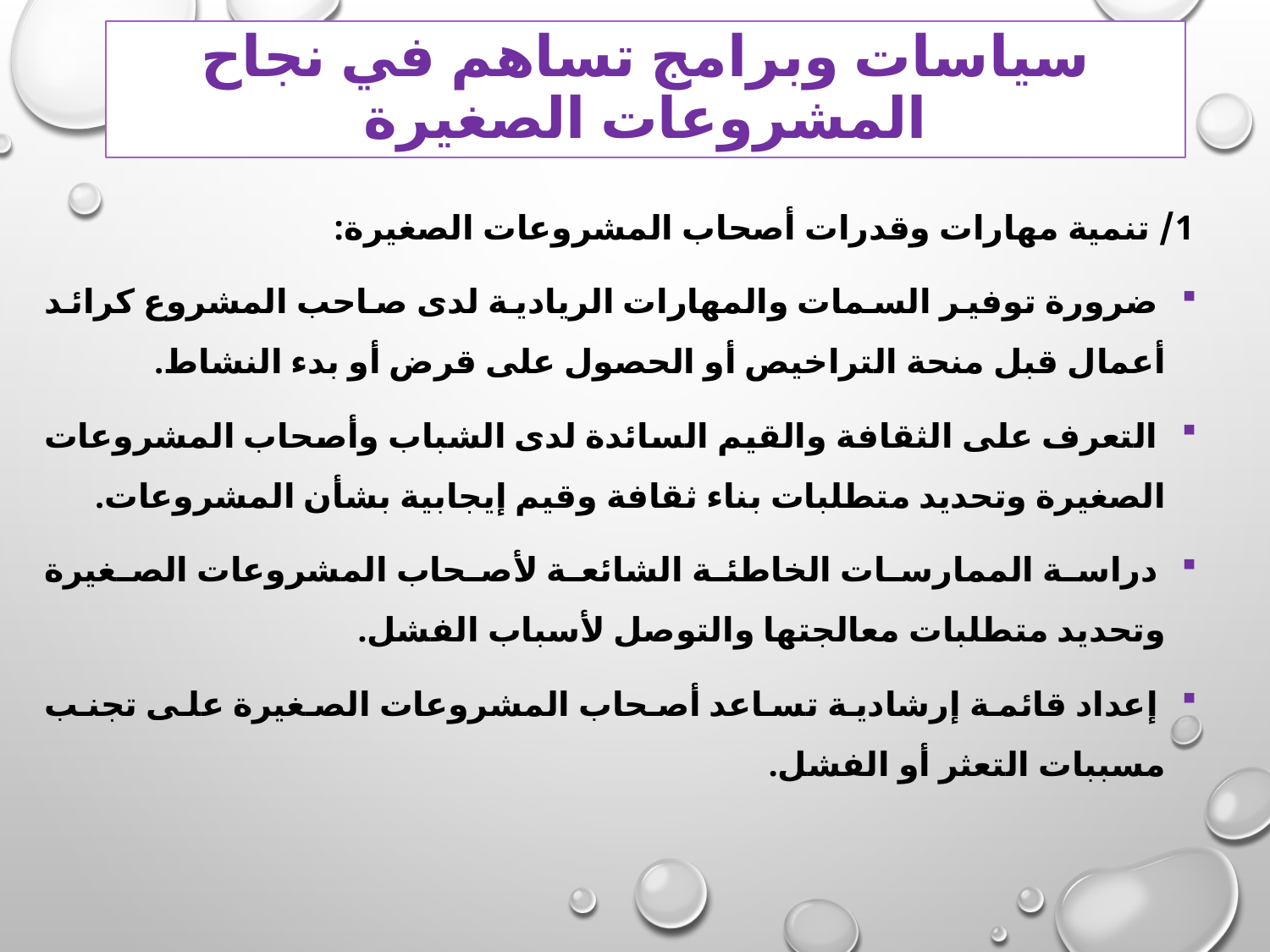

# سياسات وبرامج تساهم في نجاح المشروعات الصغيرة
1/ تنمية مهارات وقدرات أصحاب المشروعات الصغيرة:
 ضرورة توفير السمات والمهارات الريادية لدى صاحب المشروع كرائد أعمال قبل منحة التراخيص أو الحصول على قرض أو بدء النشاط.
 التعرف على الثقافة والقيم السائدة لدى الشباب وأصحاب المشروعات الصغيرة وتحديد متطلبات بناء ثقافة وقيم إيجابية بشأن المشروعات.
 دراسة الممارسات الخاطئة الشائعة لأصحاب المشروعات الصغيرة وتحديد متطلبات معالجتها والتوصل لأسباب الفشل.
 إعداد قائمة إرشادية تساعد أصحاب المشروعات الصغيرة على تجنب مسببات التعثر أو الفشل.